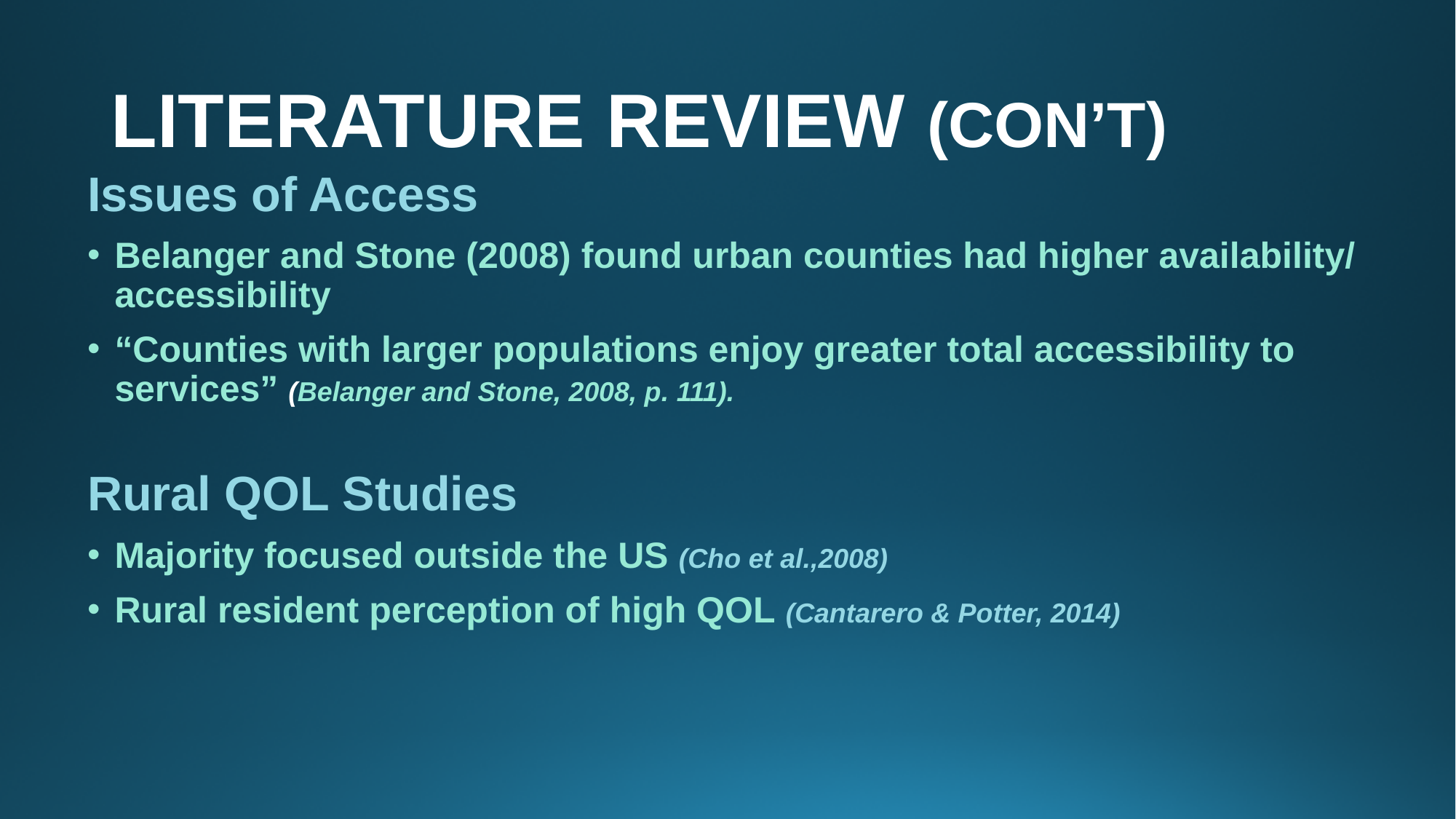

# LITERATURE REVIEW (CON’T)
Issues of Access
Belanger and Stone (2008) found urban counties had higher availability/ accessibility
“Counties with larger populations enjoy greater total accessibility to services” (Belanger and Stone, 2008, p. 111).

Rural QOL Studies
Majority focused outside the US (Cho et al.,2008)
Rural resident perception of high QOL (Cantarero & Potter, 2014)